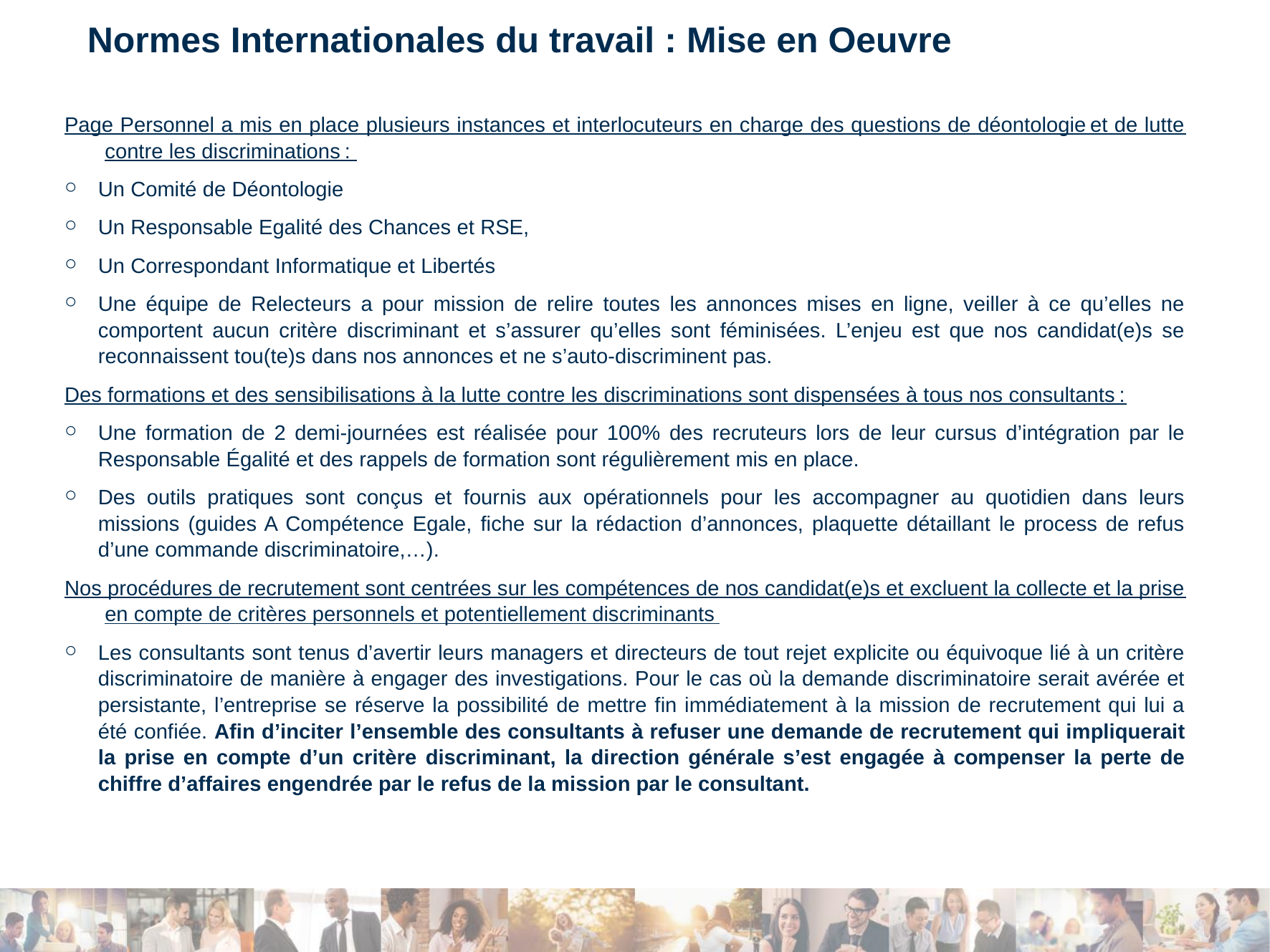

# Normes Internationales du travail : Mise en Oeuvre
Page Personnel a mis en place plusieurs instances et interlocuteurs en charge des questions de déontologie et de lutte contre les discriminations :
Un Comité de Déontologie
Un Responsable Egalité des Chances et RSE,
Un Correspondant Informatique et Libertés
Une équipe de Relecteurs a pour mission de relire toutes les annonces mises en ligne, veiller à ce qu’elles ne comportent aucun critère discriminant et s’assurer qu’elles sont féminisées. L’enjeu est que nos candidat(e)s se reconnaissent tou(te)s dans nos annonces et ne s’auto-discriminent pas.
Des formations et des sensibilisations à la lutte contre les discriminations sont dispensées à tous nos consultants :
Une formation de 2 demi-journées est réalisée pour 100% des recruteurs lors de leur cursus d’intégration par le Responsable Égalité et des rappels de formation sont régulièrement mis en place.
Des outils pratiques sont conçus et fournis aux opérationnels pour les accompagner au quotidien dans leurs missions (guides A Compétence Egale, fiche sur la rédaction d’annonces, plaquette détaillant le process de refus d’une commande discriminatoire,…).
Nos procédures de recrutement sont centrées sur les compétences de nos candidat(e)s et excluent la collecte et la prise en compte de critères personnels et potentiellement discriminants
Les consultants sont tenus d’avertir leurs managers et directeurs de tout rejet explicite ou équivoque lié à un critère discriminatoire de manière à engager des investigations. Pour le cas où la demande discriminatoire serait avérée et persistante, l’entreprise se réserve la possibilité de mettre fin immédiatement à la mission de recrutement qui lui a été confiée. Afin d’inciter l’ensemble des consultants à refuser une demande de recrutement qui impliquerait la prise en compte d’un critère discriminant, la direction générale s’est engagée à compenser la perte de chiffre d’affaires engendrée par le refus de la mission par le consultant.